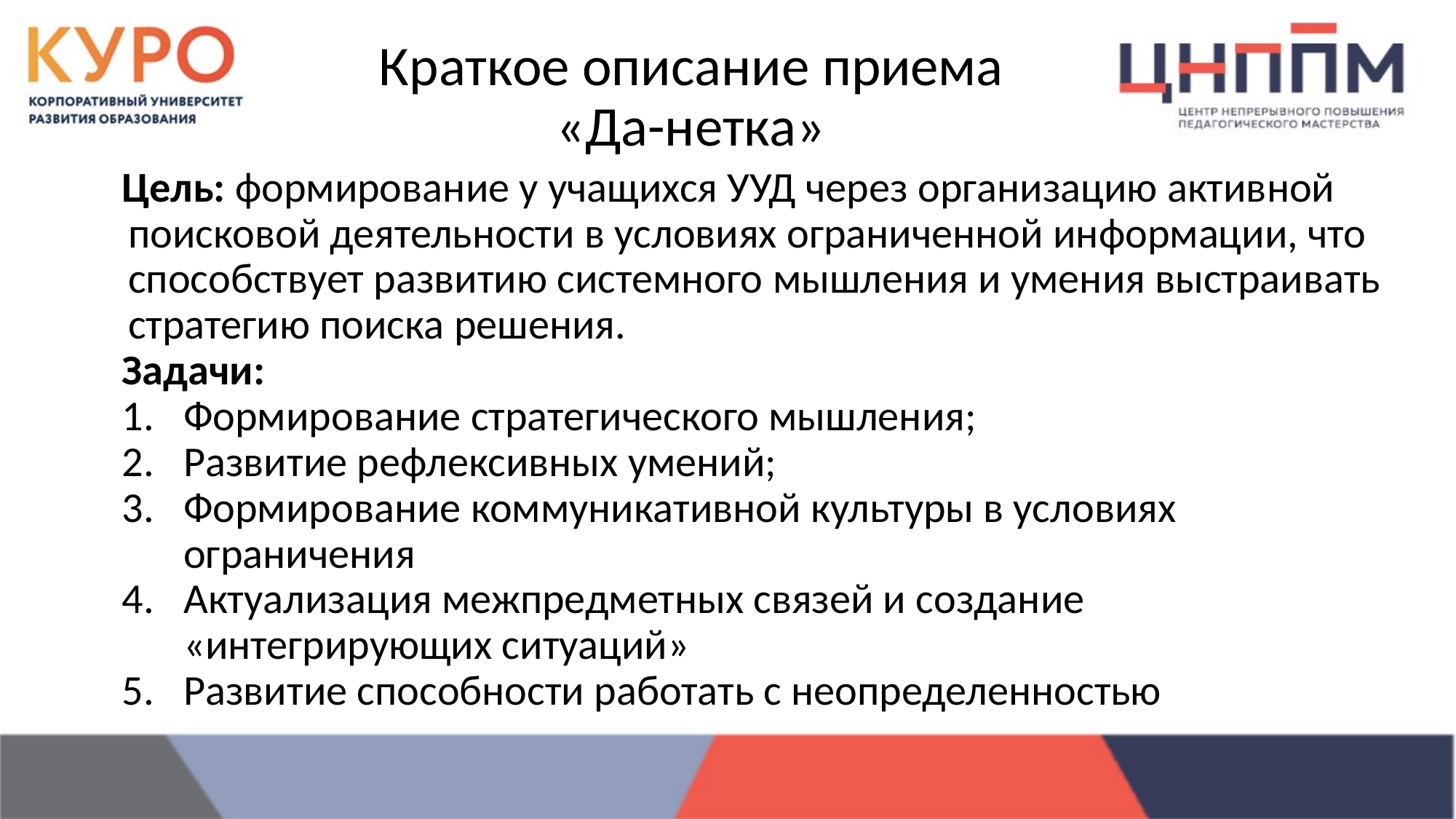

# Краткое описание приема «Да-нетка»
Цель: формирование у учащихся УУД через организацию активной поисковой деятельности в условиях ограниченной информации, что способствует развитию системного мышления и умения выстраивать стратегию поиска решения.
Задачи:
Формирование стратегического мышления;
Развитие рефлексивных умений;
Формирование коммуникативной культуры в условиях ограничения
Актуализация межпредметных связей и создание «интегрирующих ситуаций»
Развитие способности работать с неопределенностью